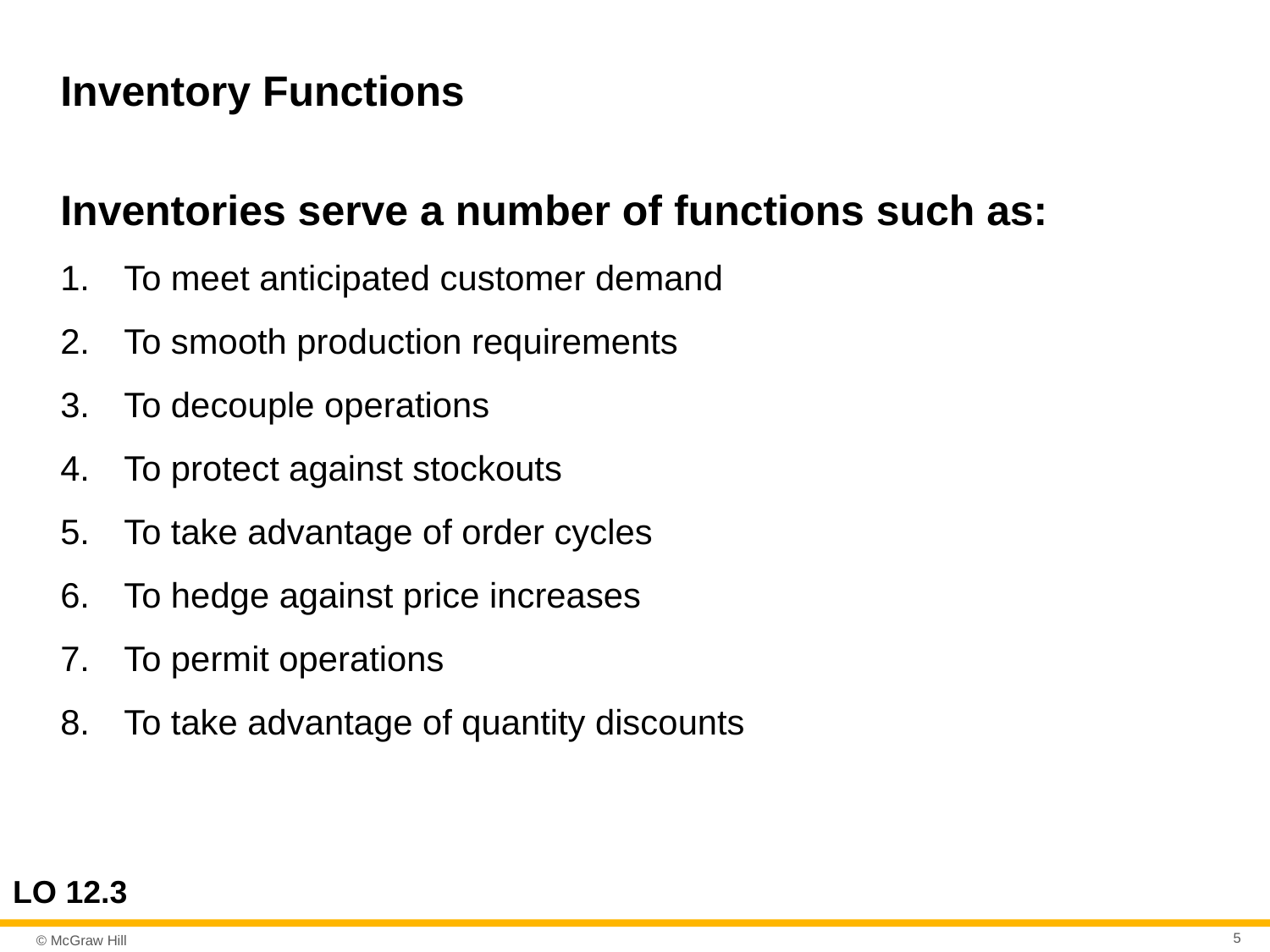

# Inventory Functions
Inventories serve a number of functions such as:
To meet anticipated customer demand
To smooth production requirements
To decouple operations
To protect against stockouts
To take advantage of order cycles
To hedge against price increases
To permit operations
To take advantage of quantity discounts
LO 12.3